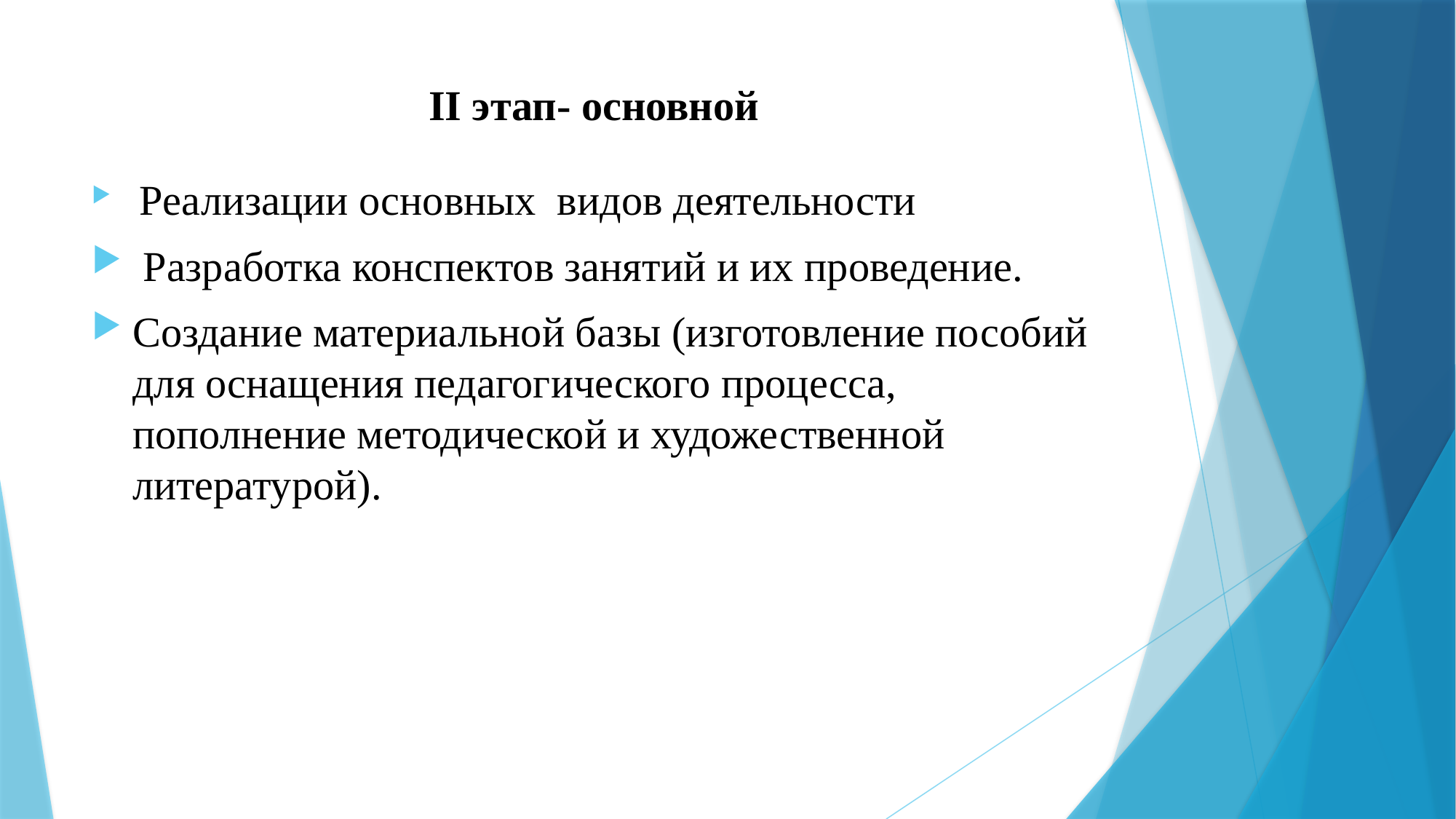

# II этап- основной
 Реализации основных  видов деятельности
 Разработка конспектов занятий и их проведение.
Создание материальной базы (изготовление пособий для оснащения педагогического процесса, пополнение методической и художественной литературой).